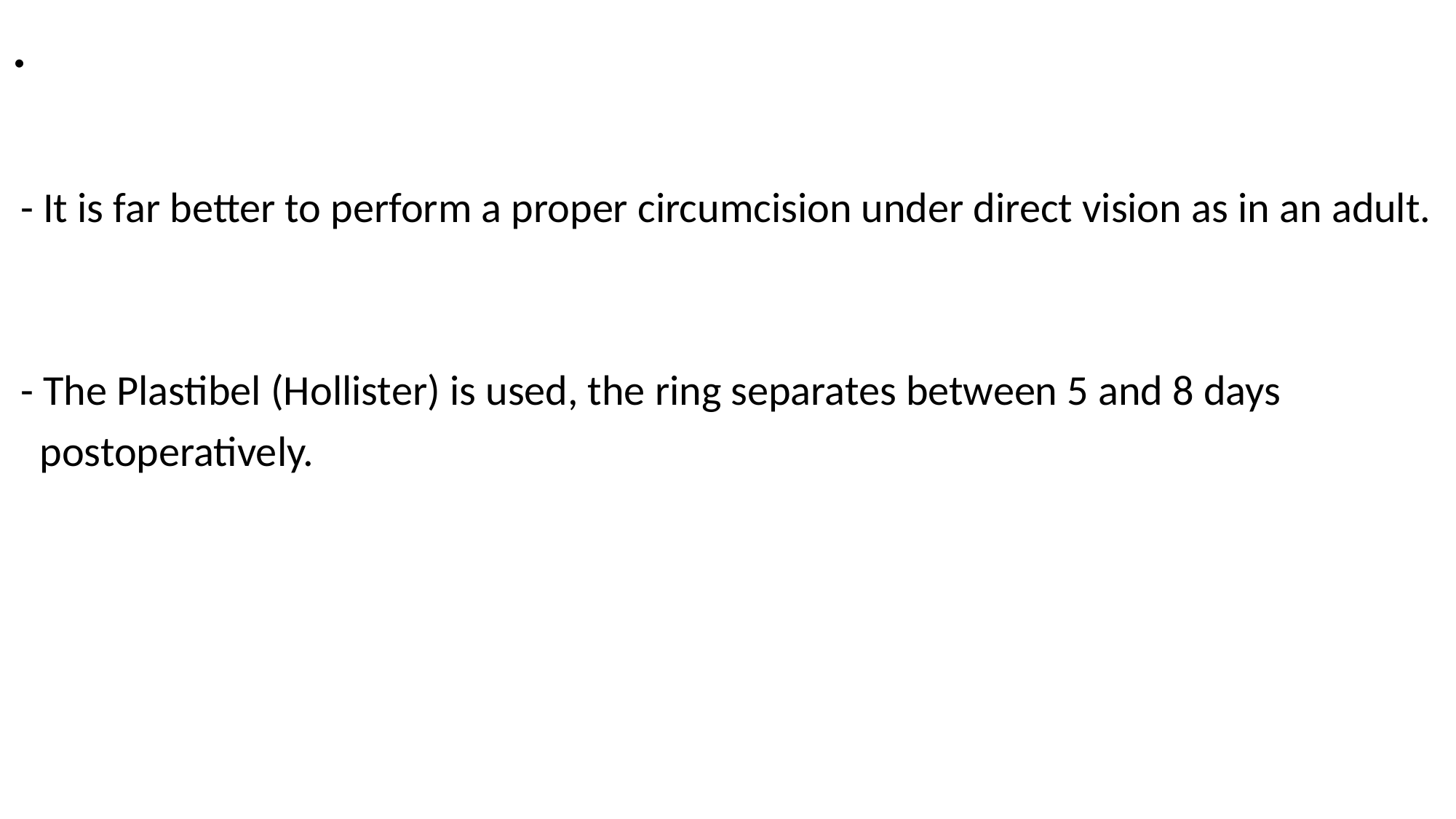

# .

 - It is far better to perform a proper circumcision under direct vision as in an adult.

 - The Plastibel (Hollister) is used, the ring separates between 5 and 8 days
   postoperatively.